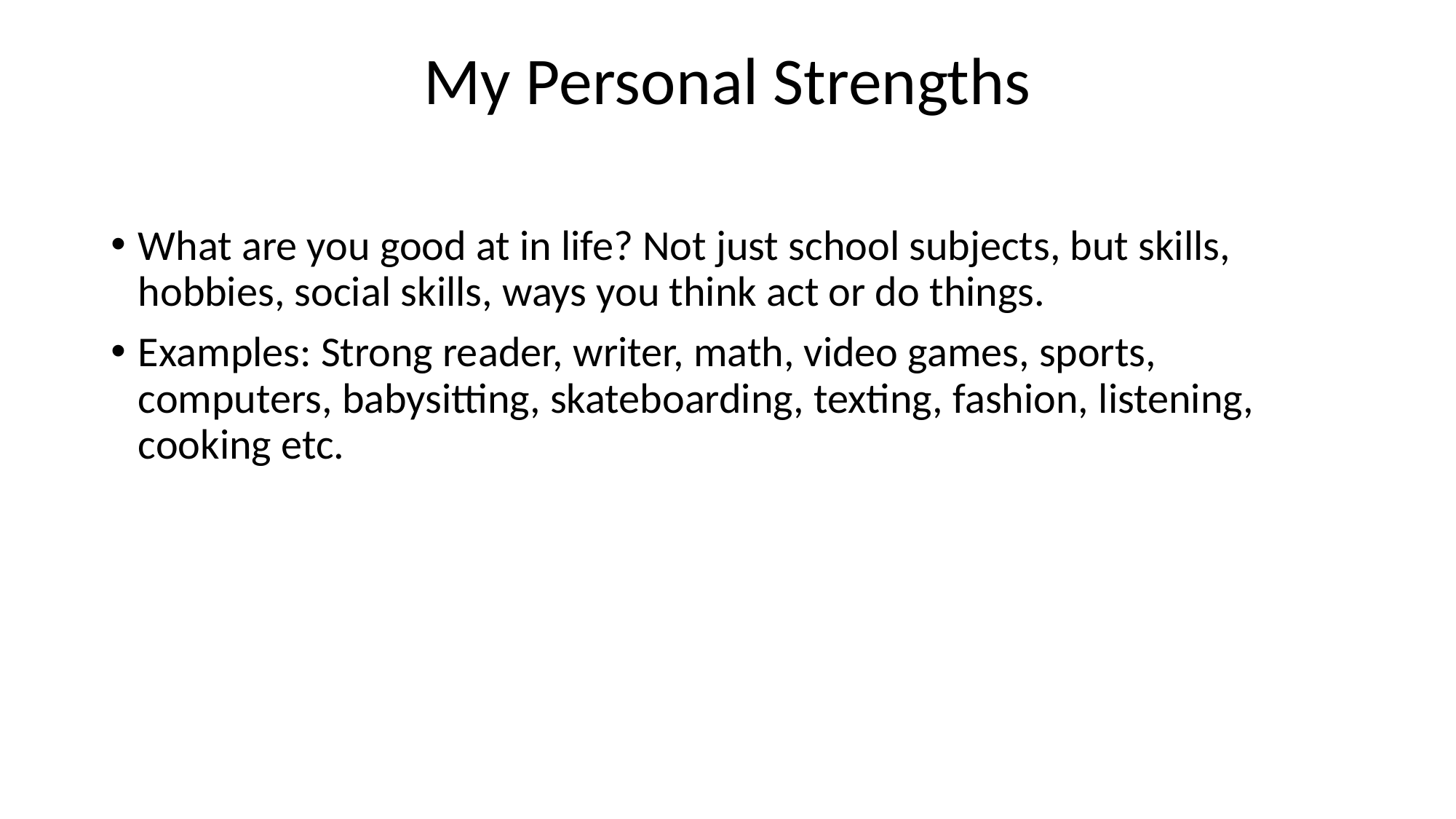

# My Personal Strengths
What are you good at in life? Not just school subjects, but skills, hobbies, social skills, ways you think act or do things.
Examples: Strong reader, writer, math, video games, sports, computers, babysitting, skateboarding, texting, fashion, listening, cooking etc.